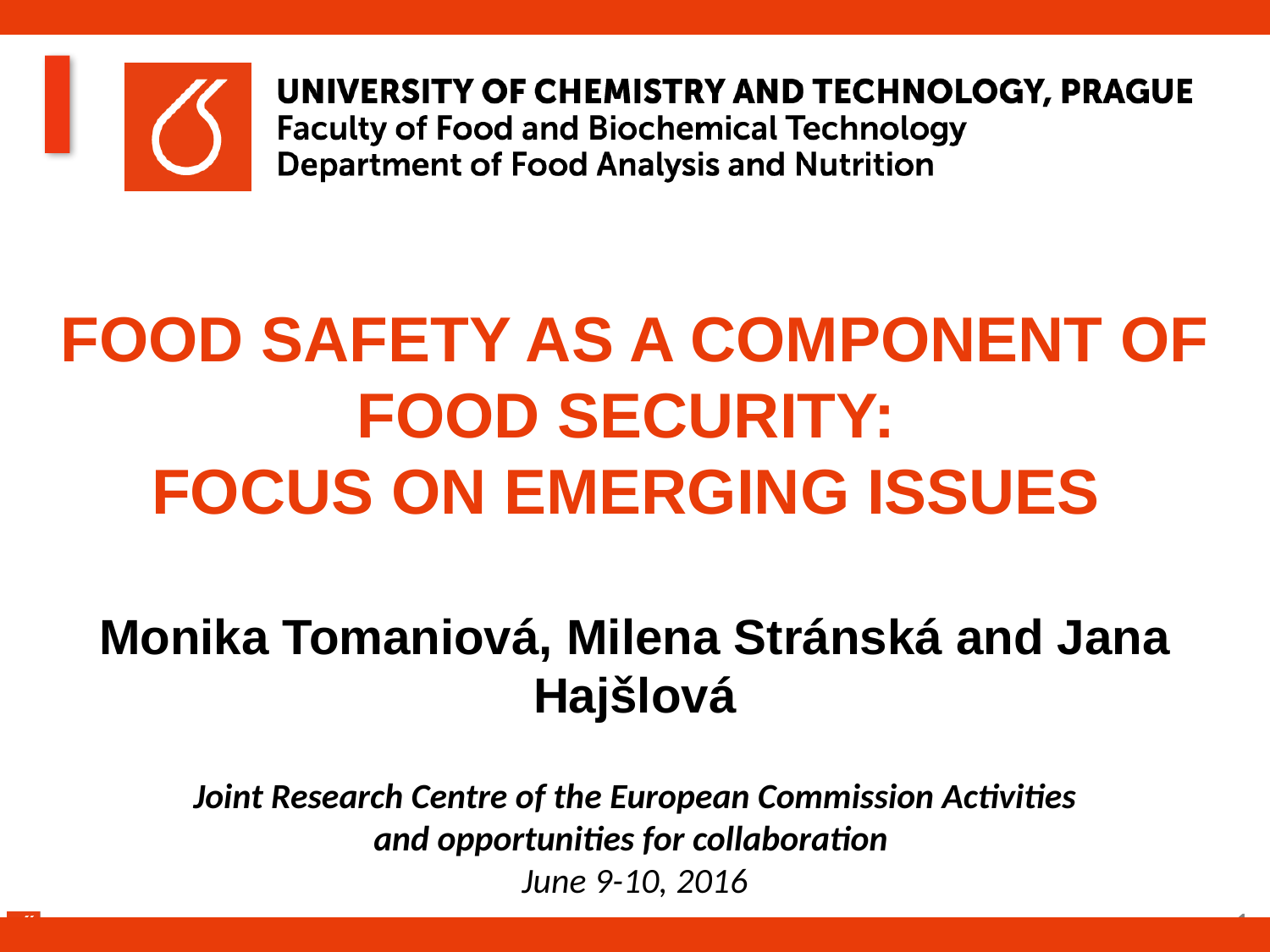

# Food safety as a component of food security: Focus on emerging issues
Monika Tomaniová, Milena Stránská and Jana Hajšlová
 Joint Research Centre of the European Commission Activities
and opportunities for collaboration
June 9-10, 2016